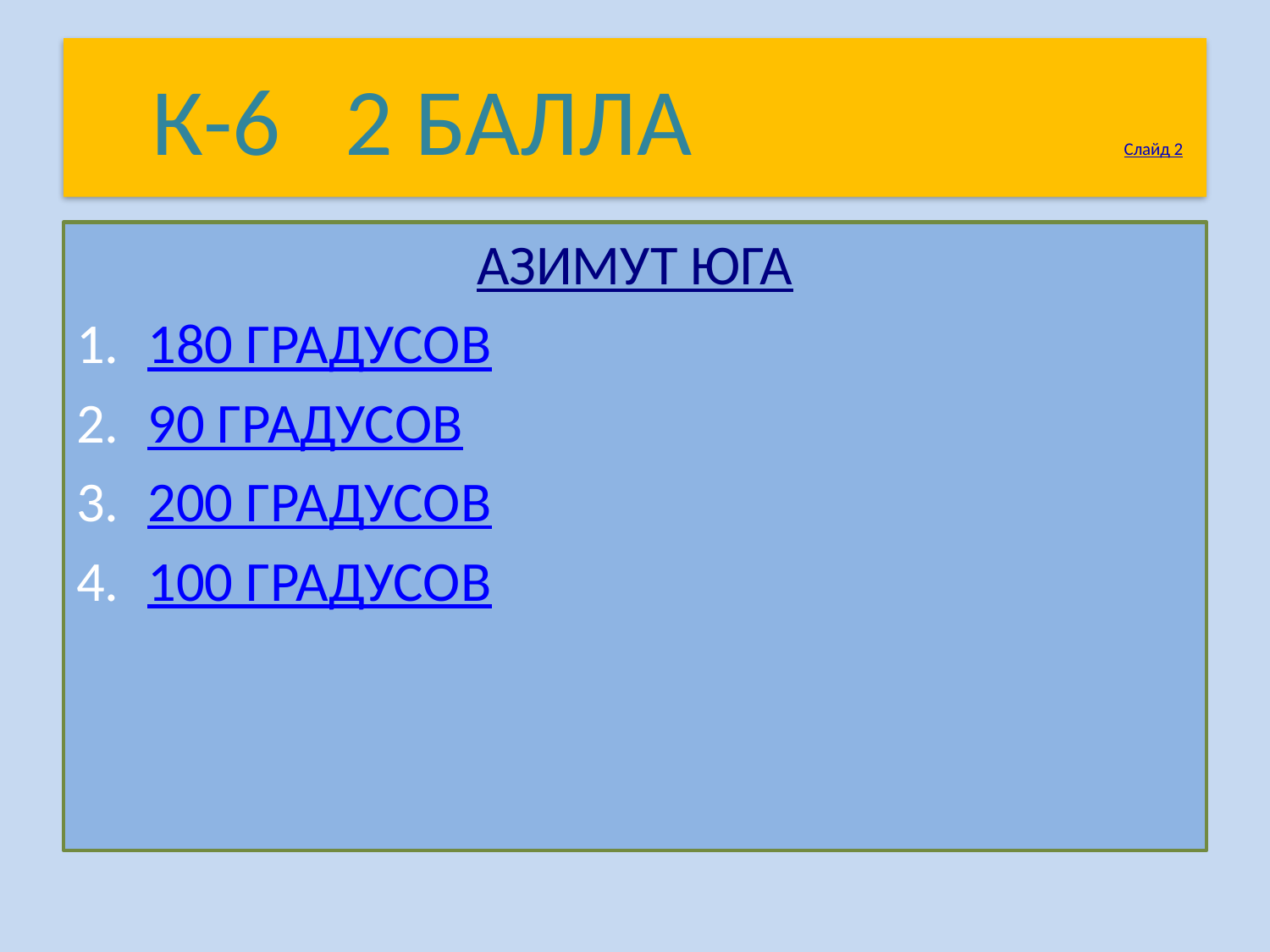

# К-6   2 БАЛЛА                    Слайд 2
АЗИМУТ ЮГА
180 ГРАДУСОВ
90 ГРАДУСОВ
200 ГРАДУСОВ
100 ГРАДУСОВ